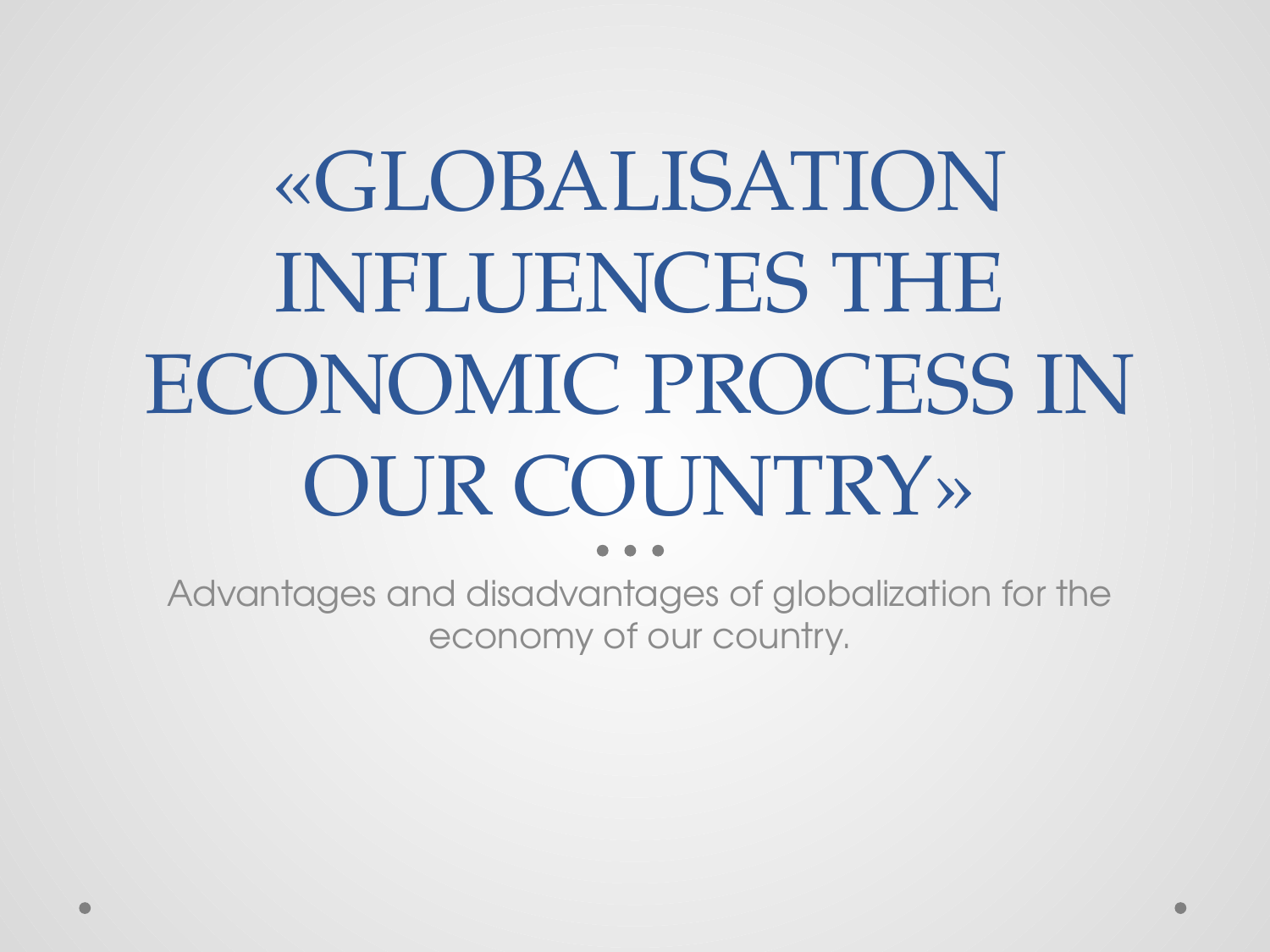

# «GLOBALISATION INFLUENCES THE ECONOMIC PROCESS IN OUR COUNTRY»
Advantages and disadvantages of globalization for the economy of our country.